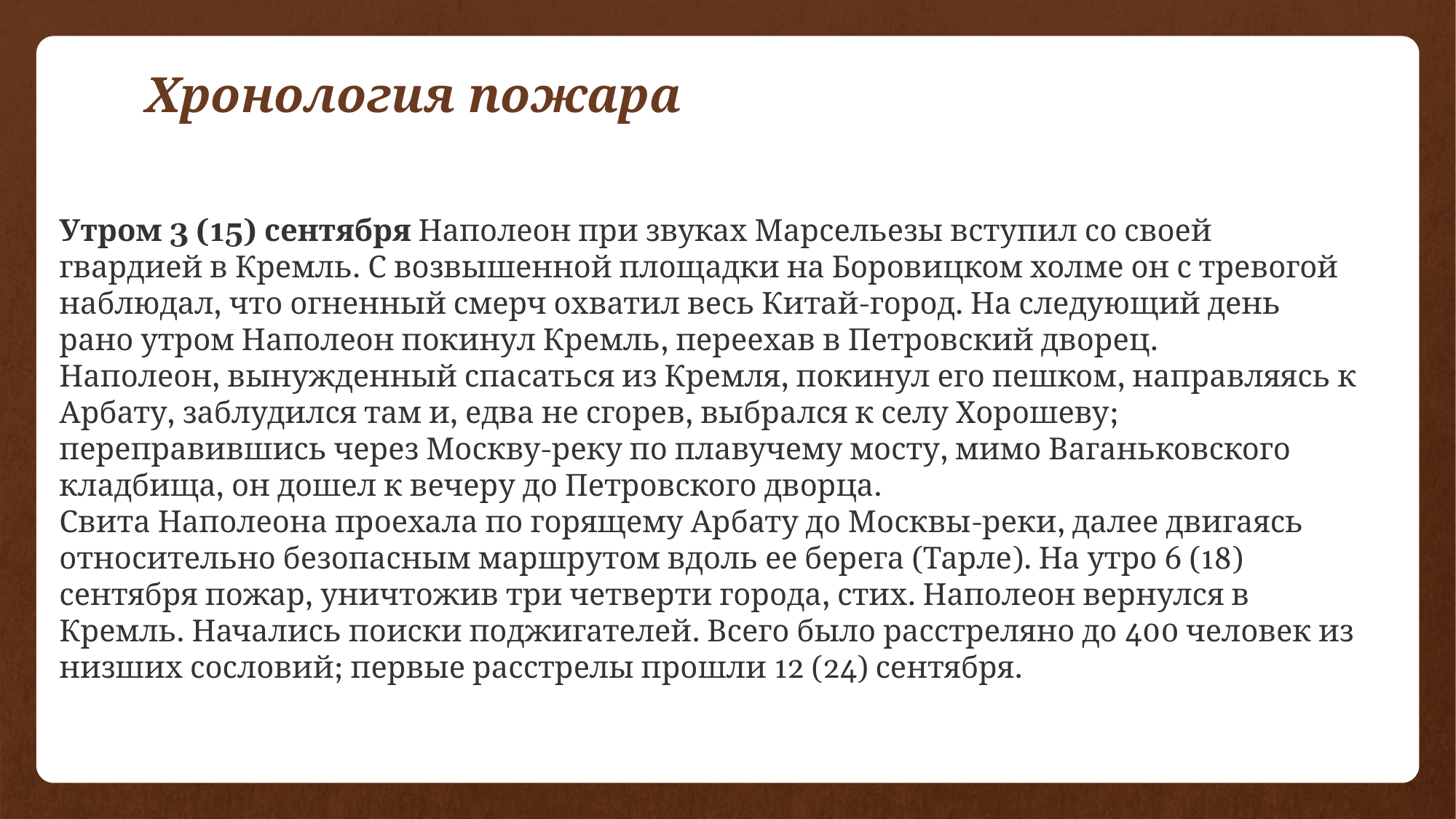

# Хронология пожара
Утром 3 (15) сентября Наполеон при звуках Марсельезы вступил со своей гвардией в Кремль. С возвышенной площадки на Боровицком холме он с тревогой наблюдал, что огненный смерч охватил весь Китай-город. На следующий день рано утром Наполеон покинул Кремль, переехав в Петровский дворец.
Наполеон, вынужденный спасаться из Кремля, покинул его пешком, направляясь к Арбату, заблудился там и, едва не сгорев, выбрался к селу Хорошеву; переправившись через Москву-реку по плавучему мосту, мимо Ваганьковского кладбища, он дошел к вечеру до Петровского дворца.
Свита Наполеона проехала по горящему Арбату до Москвы-реки, далее двигаясь относительно безопасным маршрутом вдоль ее берега (Тарле). На утро 6 (18) сентября пожар, уничтожив три четверти города, стих. Наполеон вернулся в Кремль. Начались поиски поджигателей. Всего было расстреляно до 400 человек из низших сословий; первые расстрелы прошли 12 (24) сентября.